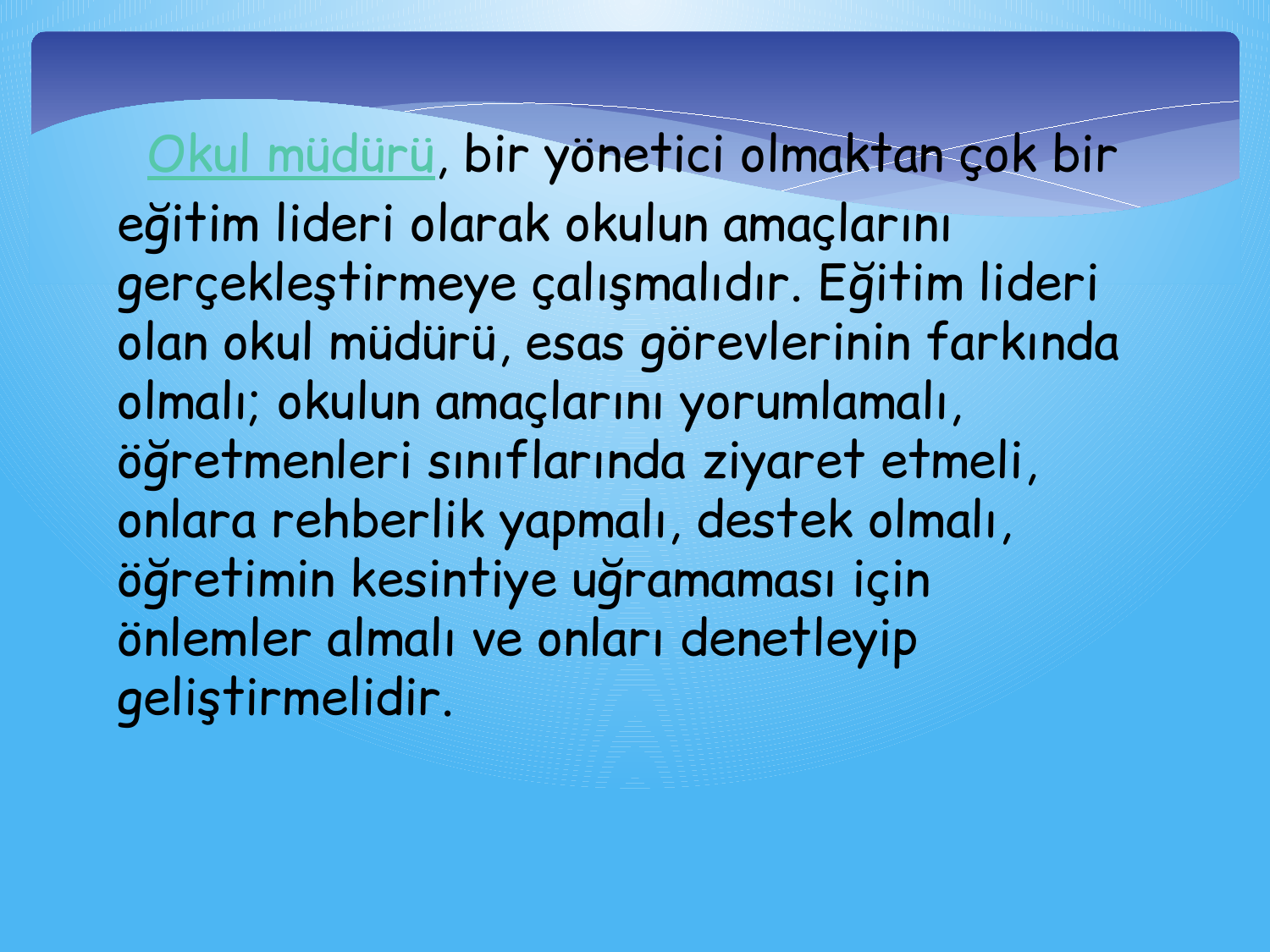

Okul müdürü, bir yönetici olmaktan çok bir eğitim lideri olarak okulun amaçlarını gerçekleştirmeye çalışmalıdır. Eğitim lideri olan okul müdürü, esas görevlerinin farkında olmalı; okulun amaçlarını yorumlamalı, öğretmenleri sınıflarında ziyaret etmeli, onlara rehberlik yapmalı, destek olmalı, öğretimin kesintiye uğramaması için önlemler almalı ve onları denetleyip geliştirmelidir.